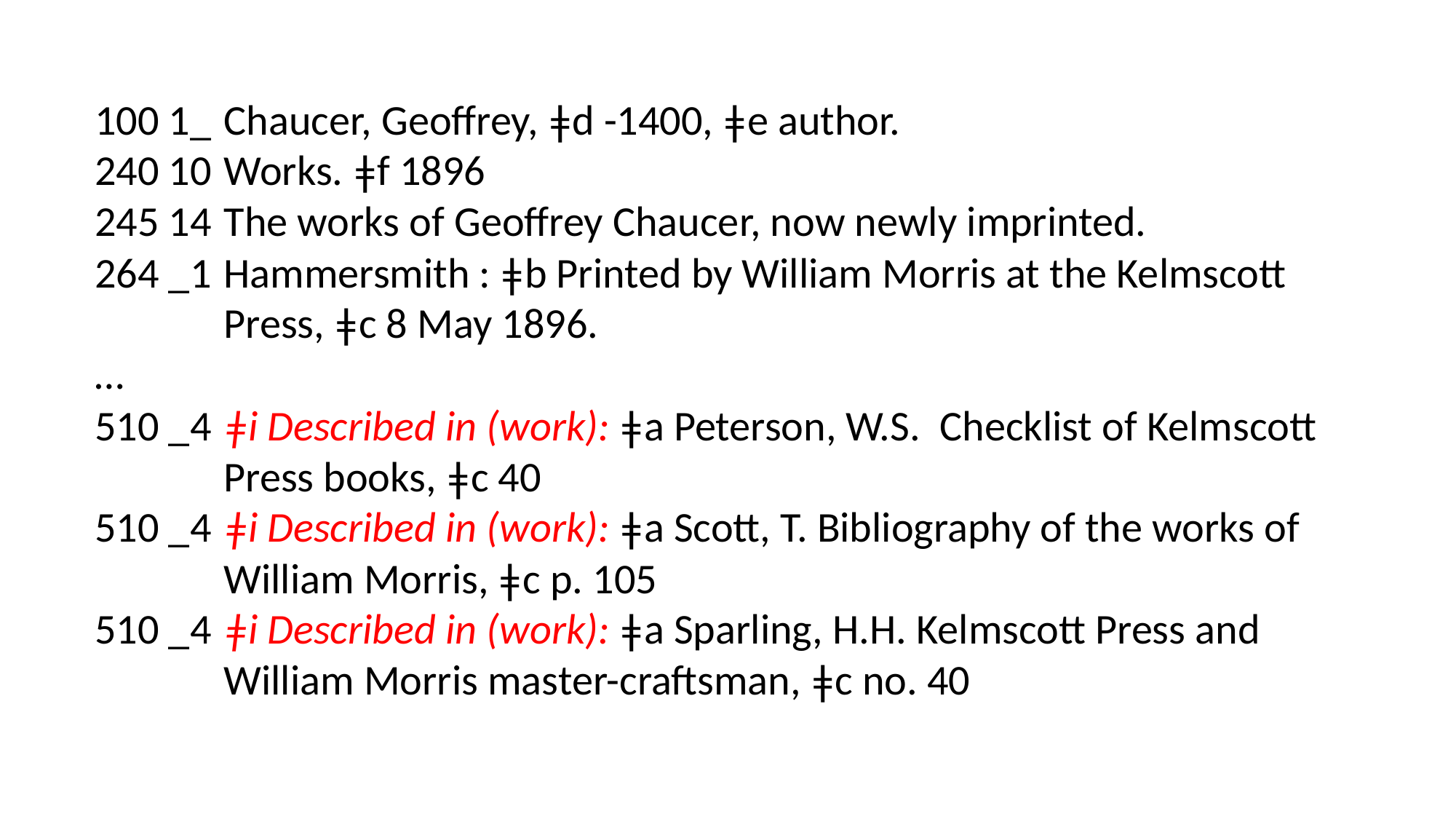

100 1_	Chaucer, Geoffrey, ǂd -1400, ǂe author.
240 10	Works. ǂf 1896
245 14	The works of Geoffrey Chaucer, now newly imprinted.
264 _1	Hammersmith : ǂb Printed by William Morris at the Kelmscott Press, ǂc 8 May 1896.
…
510 _4	ǂi Described in (work): ǂa Peterson, W.S.  Checklist of Kelmscott Press books, ǂc 40
510 _4	ǂi Described in (work): ǂa Scott, T. Bibliography of the works of William Morris, ǂc p. 105
510 _4	ǂi Described in (work): ǂa Sparling, H.H. Kelmscott Press and William Morris master-craftsman, ǂc no. 40